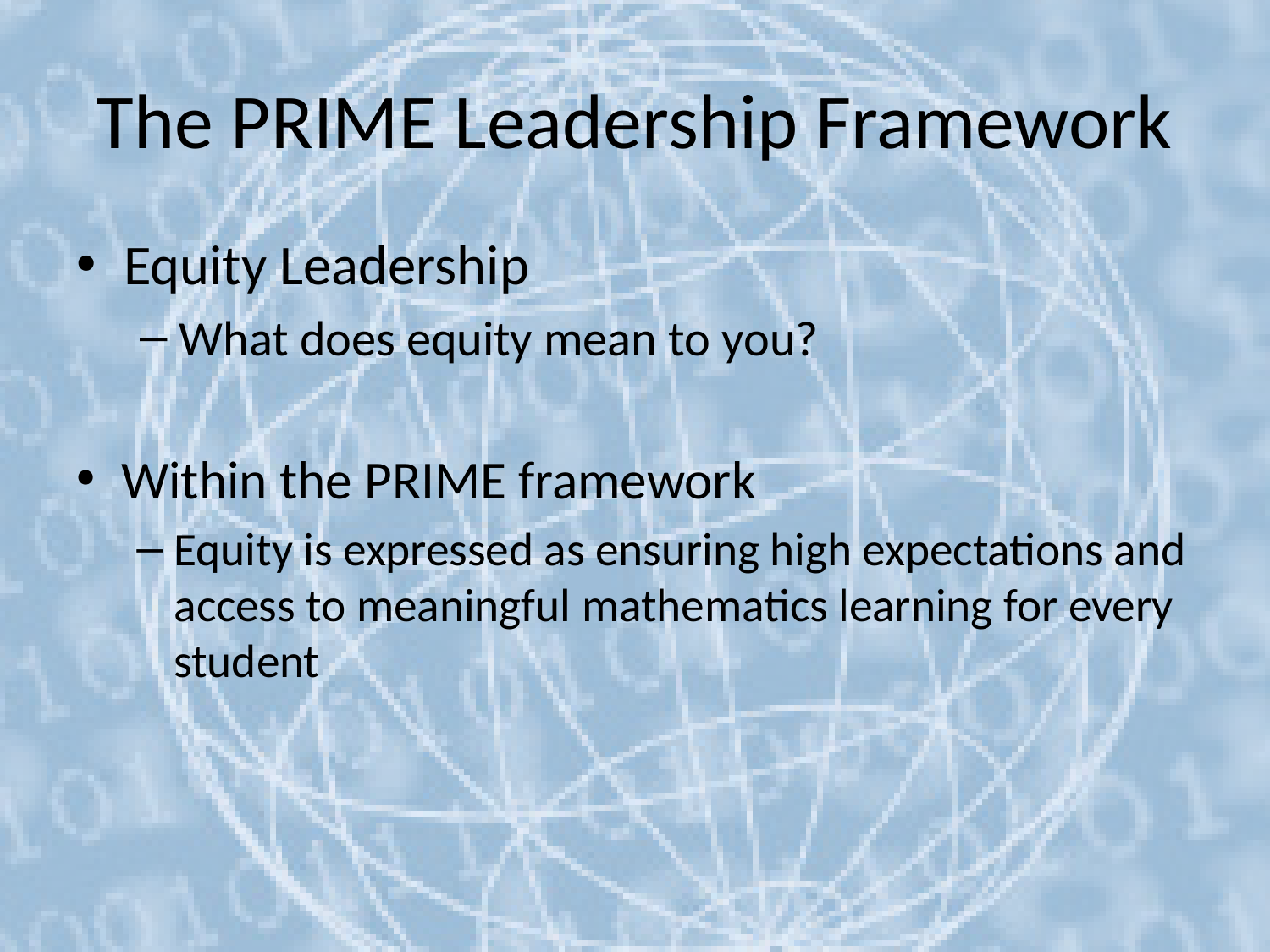

# The PRIME Leadership Framework
Equity Leadership
What does equity mean to you?

Within the PRIME framework
Equity is expressed as ensuring high expectations and access to meaningful mathematics learning for every student